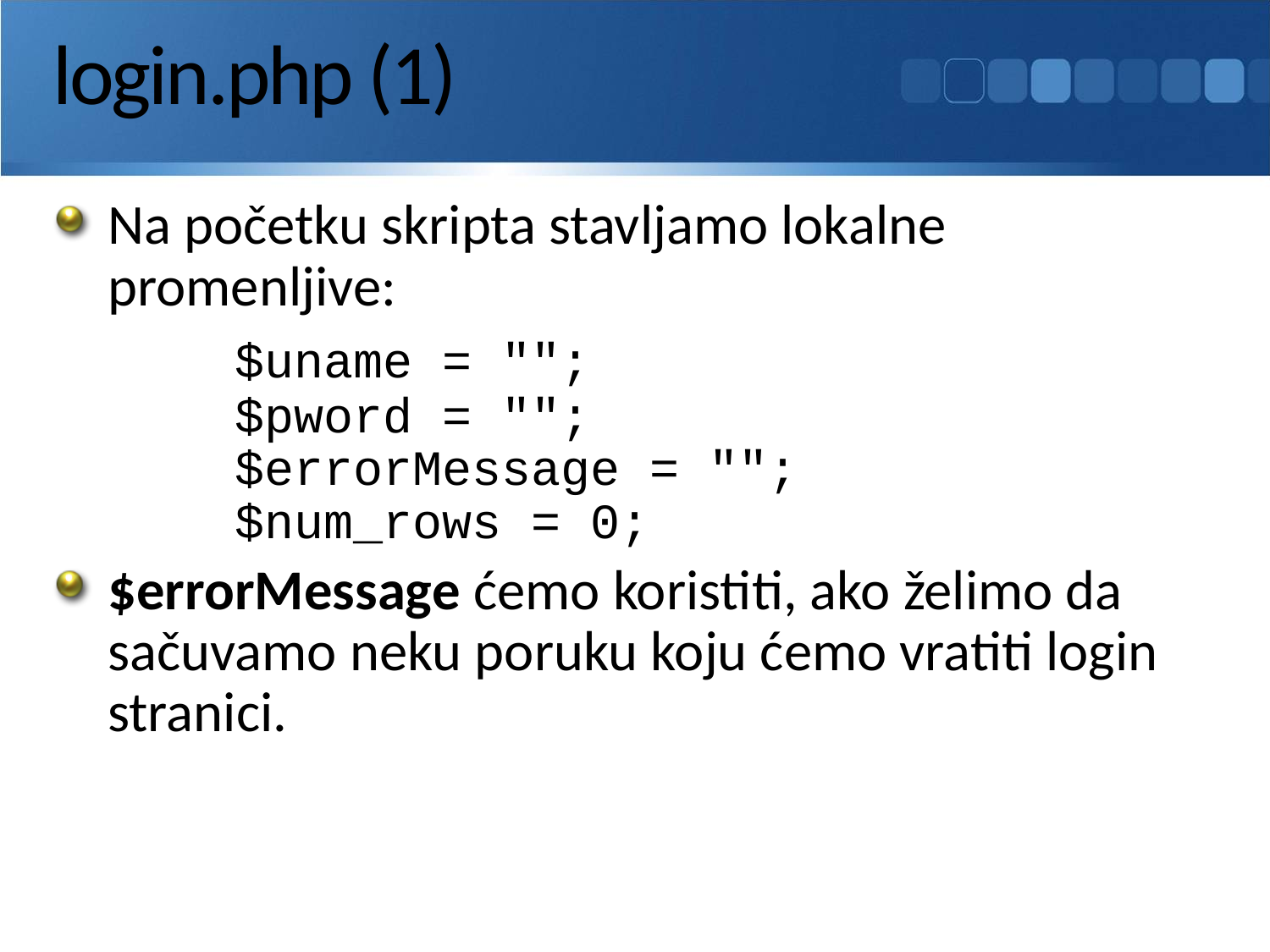

# login.php (1)
Na početku skripta stavljamo lokalne promenljive:
		$uname = "";
	$pword = "";
	$errorMessage = "";
	$num_rows = 0;
$errorMessage ćemo koristiti, ako želimo da sačuvamo neku poruku koju ćemo vratiti login stranici.